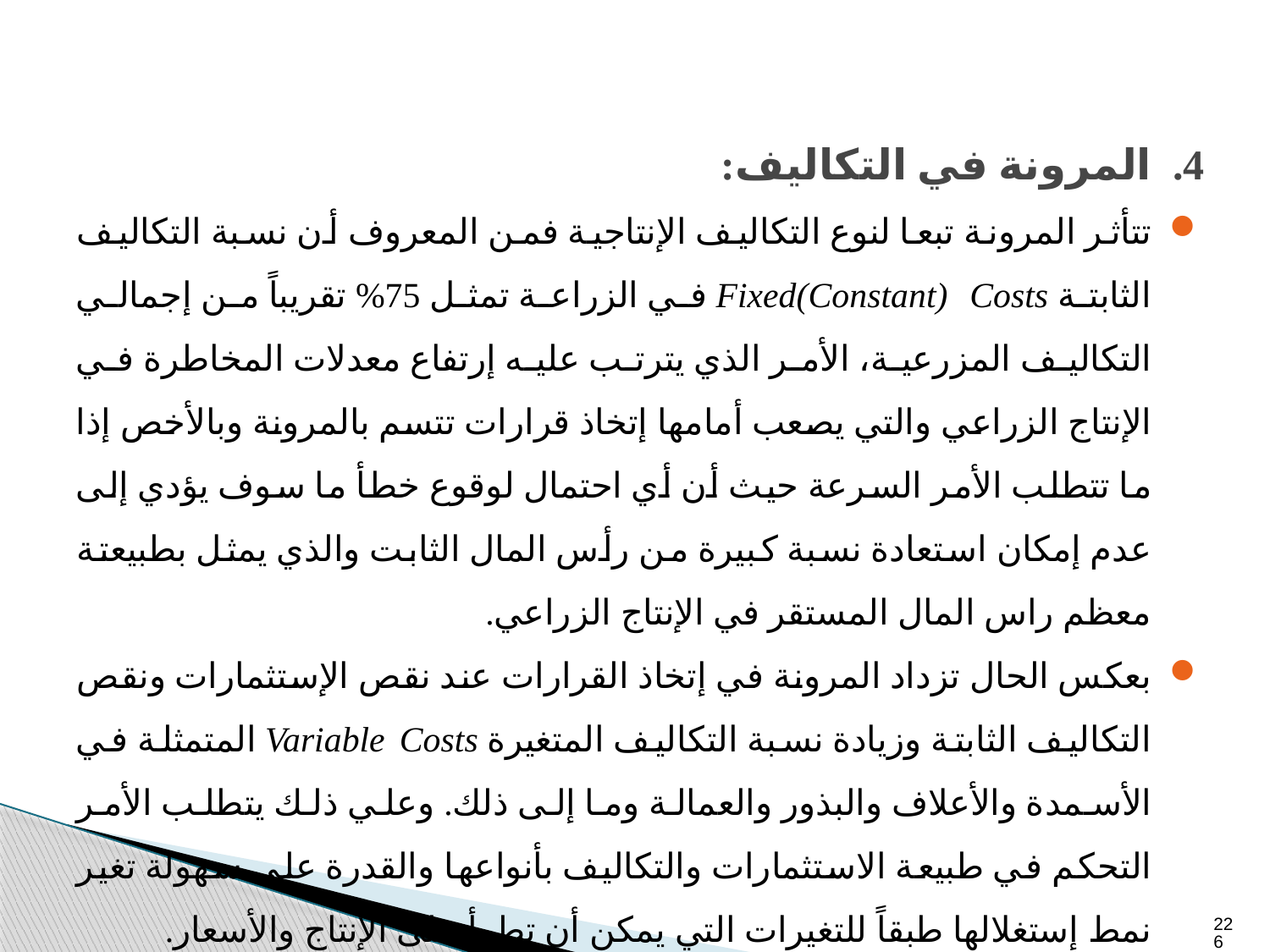

4.  المرونة في التكاليف:
تتأثر المرونة تبعا لنوع التكاليف الإنتاجية فمن المعروف أن نسبة التكاليف الثابتة Fixed(Constant) Costs في الزراعة تمثل 75% تقريباً من إجمالي التكاليف المزرعية، الأمر الذي يترتب عليه إرتفاع معدلات المخاطرة في الإنتاج الزراعي والتي يصعب أمامها إتخاذ قرارات تتسم بالمرونة وبالأخص إذا ما تتطلب الأمر السرعة حيث أن أي احتمال لوقوع خطأ ما سوف يؤدي إلى عدم إمكان استعادة نسبة كبيرة من رأس المال الثابت والذي يمثل بطبيعتة معظم راس المال المستقر في الإنتاج الزراعي.
بعكس الحال تزداد المرونة في إتخاذ القرارات عند نقص الإستثمارات ونقص التكاليف الثابتة وزيادة نسبة التكاليف المتغيرة Variable Costs المتمثلة في الأسمدة والأعلاف والبذور والعمالة وما إلى ذلك. وعلي ذلك يتطلب الأمر التحكم في طبيعة الاستثمارات والتكاليف بأنواعها والقدرة على سهولة تغير نمط إستغلالها طبقاً للتغيرات التي يمكن أن تطرأ على الإنتاج والأسعار.
226